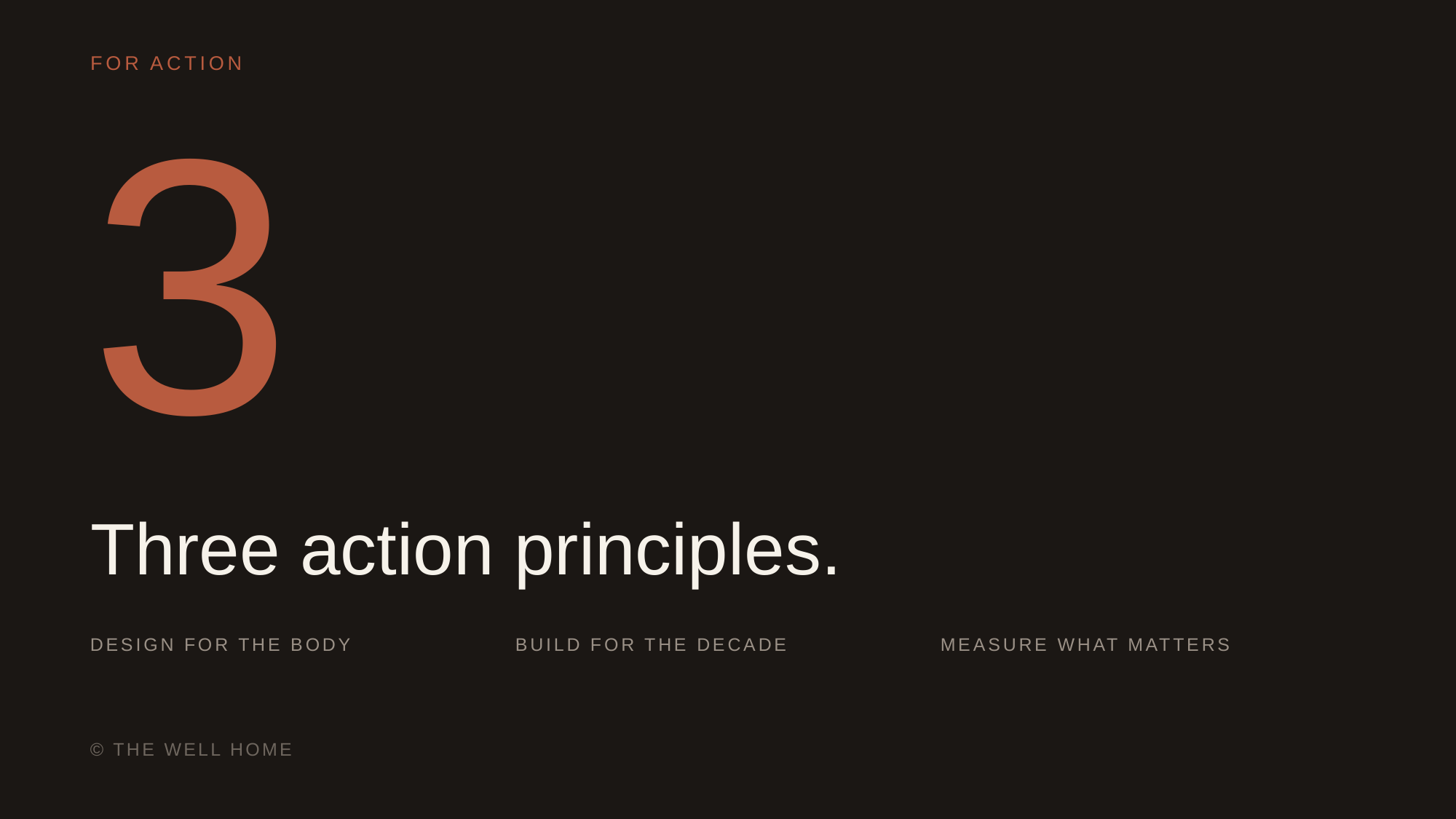

FOR ACTION
3
Three action principles.
DESIGN FOR THE BODY
BUILD FOR THE DECADE
MEASURE WHAT MATTERS
© THE WELL HOME